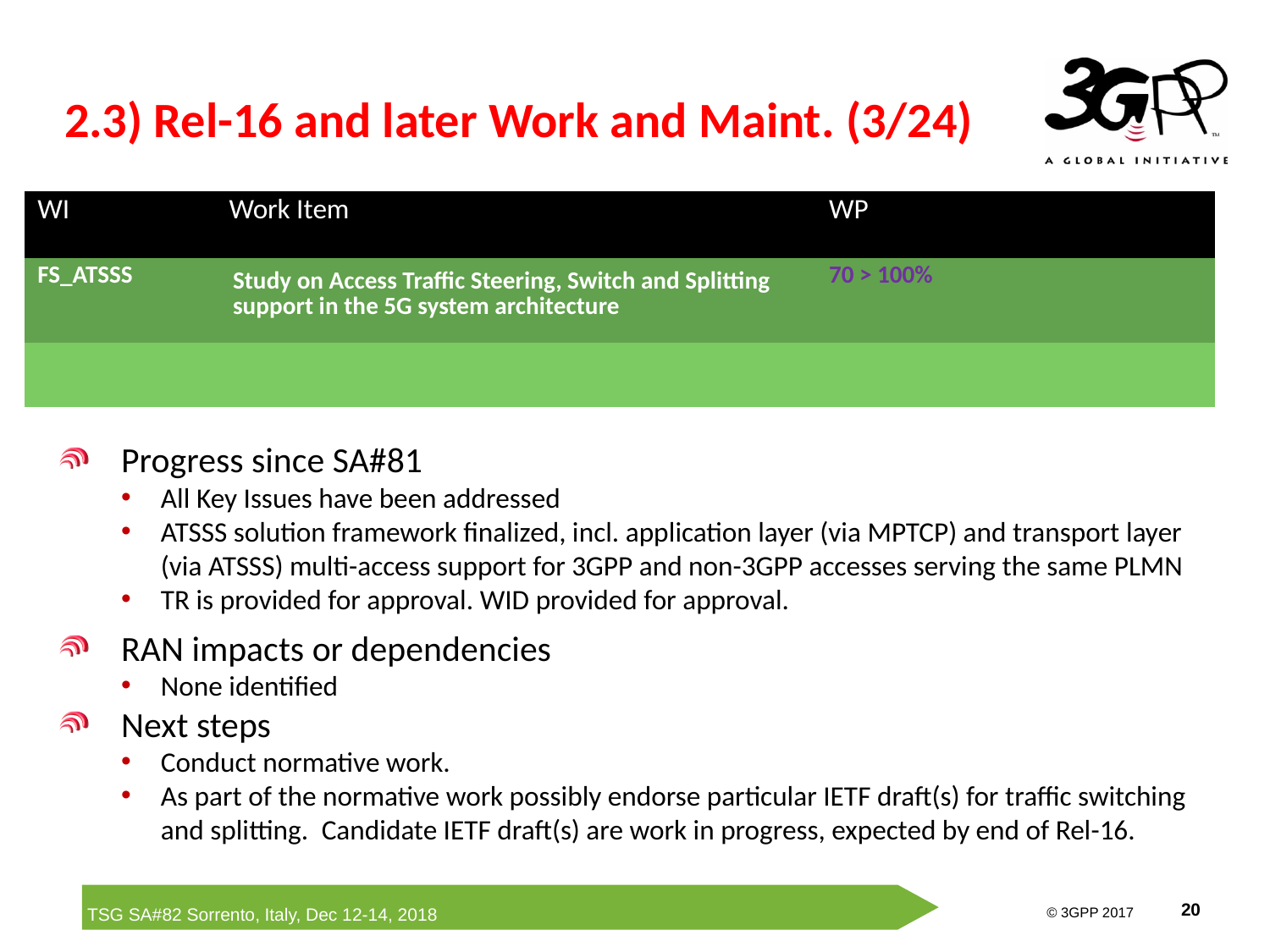

2.3) Rel-16 and later Work and Maint. (3/24)
| WI | Work Item | WP |  |  |
| --- | --- | --- | --- | --- |
| FS\_ATSSS | Study on Access Traffic Steering, Switch and Splitting support in the 5G system architecture | 70 > 100% |  |  |
|  |  |  |  |  |
Progress since SA#81
All Key Issues have been addressed
ATSSS solution framework finalized, incl. application layer (via MPTCP) and transport layer (via ATSSS) multi-access support for 3GPP and non-3GPP accesses serving the same PLMN
TR is provided for approval. WID provided for approval.
RAN impacts or dependencies
None identified
Next steps
Conduct normative work.
As part of the normative work possibly endorse particular IETF draft(s) for traffic switching and splitting.  Candidate IETF draft(s) are work in progress, expected by end of Rel-16.